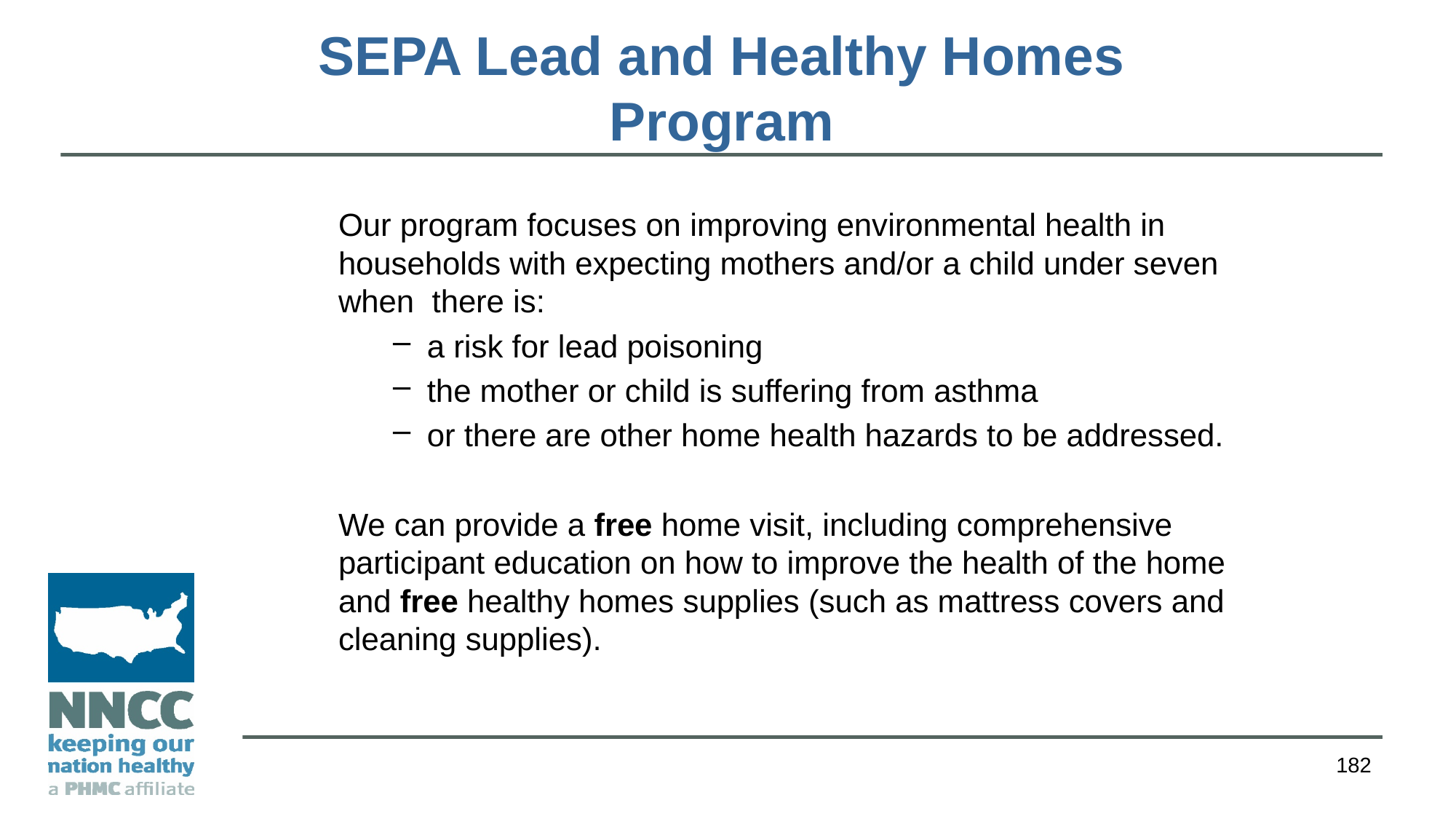

# SEPA Lead and Healthy Homes Program

Our program focuses on improving environmental health in households with expecting mothers and/or a child under seven when  there is:
a risk for lead poisoning
the mother or child is suffering from asthma
or there are other home health hazards to be addressed.

We can provide a free home visit, including comprehensive participant education on how to improve the health of the home    and free healthy homes supplies (such as mattress covers and cleaning supplies).
182